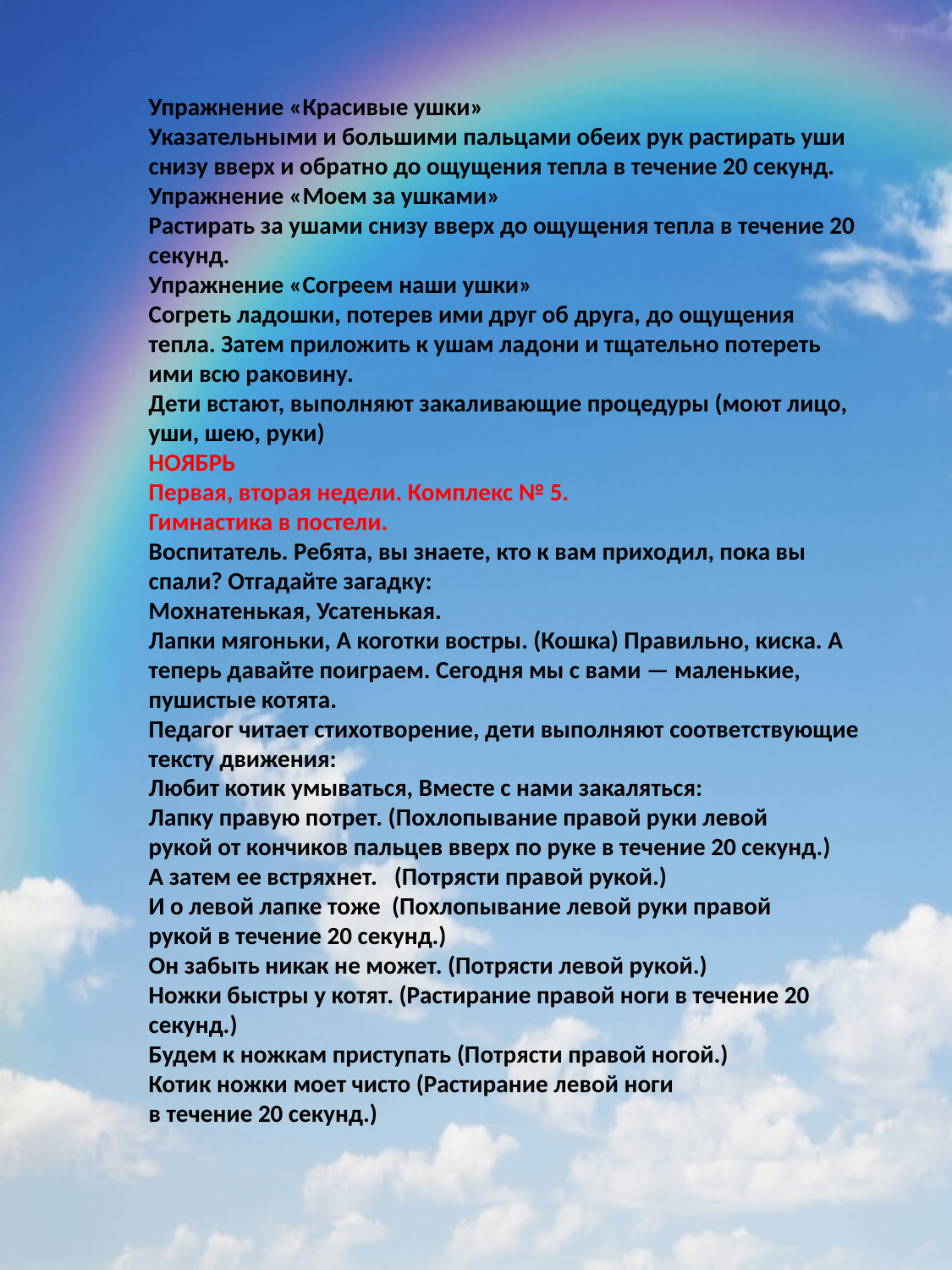

Упражнение «Красивые ушки»
Указательными и большими пальцами обеих рук растирать уши снизу вверх и обратно до ощущения тепла в течение 20 секунд.
Упражнение «Моем за ушками»
Растирать за ушами снизу вверх до ощущения тепла в течение 20 секунд.
Упражнение «Согреем наши ушки»
Согреть ладошки, потерев ими друг об друга, до ощущения тепла. Затем приложить к ушам ладони и тщательно потереть ими всю раковину.
Дети встают, выполняют закаливающие процедуры (моют лицо, уши, шею, руки)
НОЯБРЬ
Первая, вторая недели. Комплекс № 5.
Гимнастика в постели.
Воспитатель. Ребята, вы знаете, кто к вам приходил, пока вы спали? Отгадайте загадку:
Мохнатенькая, Усатенькая.
Лапки мягоньки, А коготки востры. (Кошка) Правильно, киска. А теперь давайте поиграем. Сегодня мы с вами — маленькие, пушистые котята.
Педагог читает стихотворение, дети выполняют соответствующие тексту движения:
Любит котик умываться, Вместе с нами закаляться:
Лапку правую потрет. (Похлопывание правой руки левой
рукой от кончиков пальцев вверх по руке в течение 20 секунд.)
А затем ее встряхнет.   (Потрясти правой рукой.)
И о левой лапке тоже  (Похлопывание левой руки правой
рукой в течение 20 секунд.)
Он забыть никак не может. (Потрясти левой рукой.)
Ножки быстры у котят. (Растирание правой ноги в течение 20 секунд.)
Будем к ножкам приступать (Потрясти правой ногой.)
Котик ножки моет чисто (Растирание левой ноги
в течение 20 секунд.)